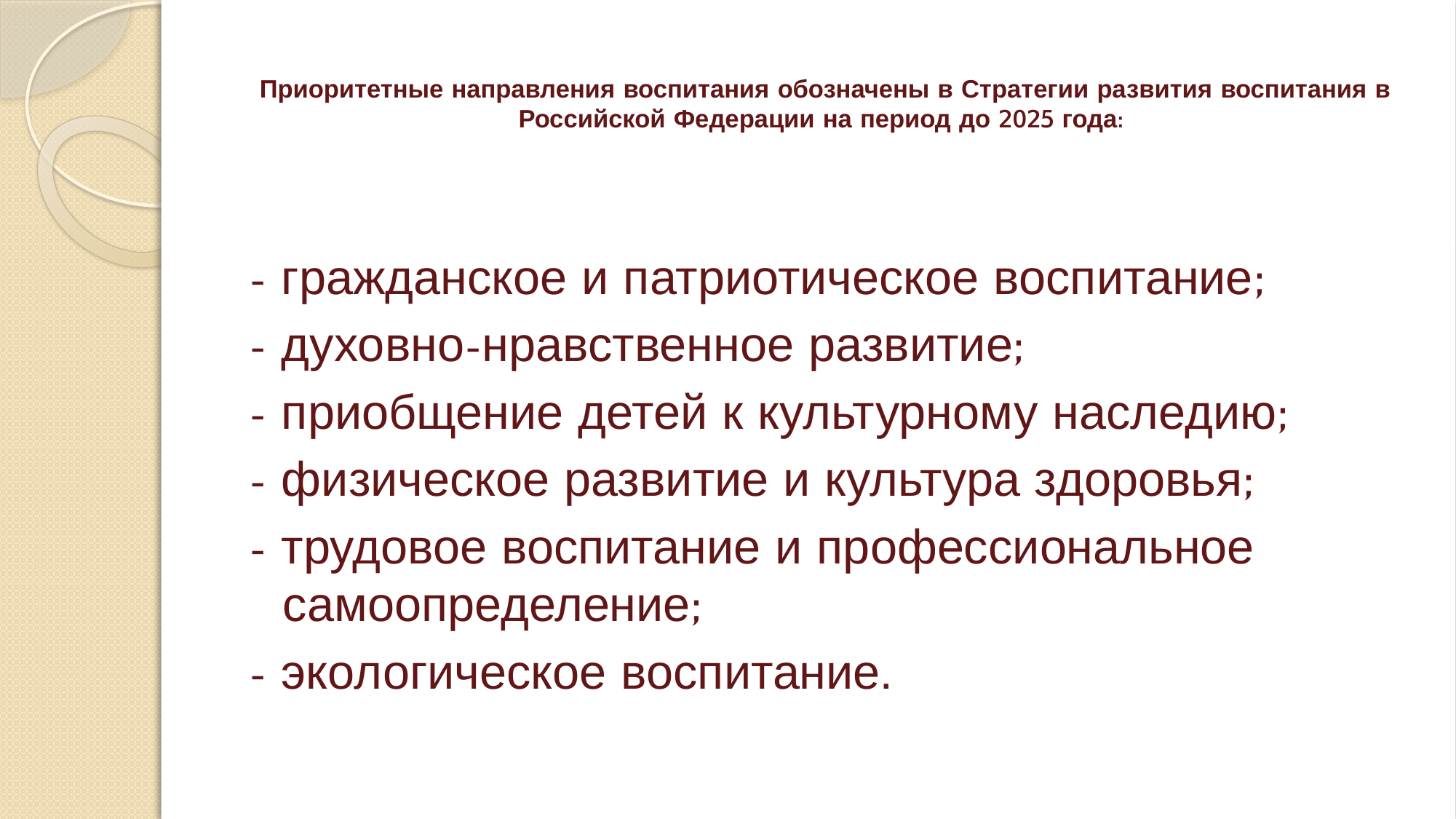

# Приоритетные направления воспитания обозначены в Стратегии развития воспитания в Российской Федерации на период до 2025 года:

- гражданское и патриотическое воспитание;
- духовно-нравственное развитие;
- приобщение детей к культурному наследию;
- физическое развитие и культура здоровья;
- трудовое воспитание и профессиональное самоопределение;
- экологическое воспитание.